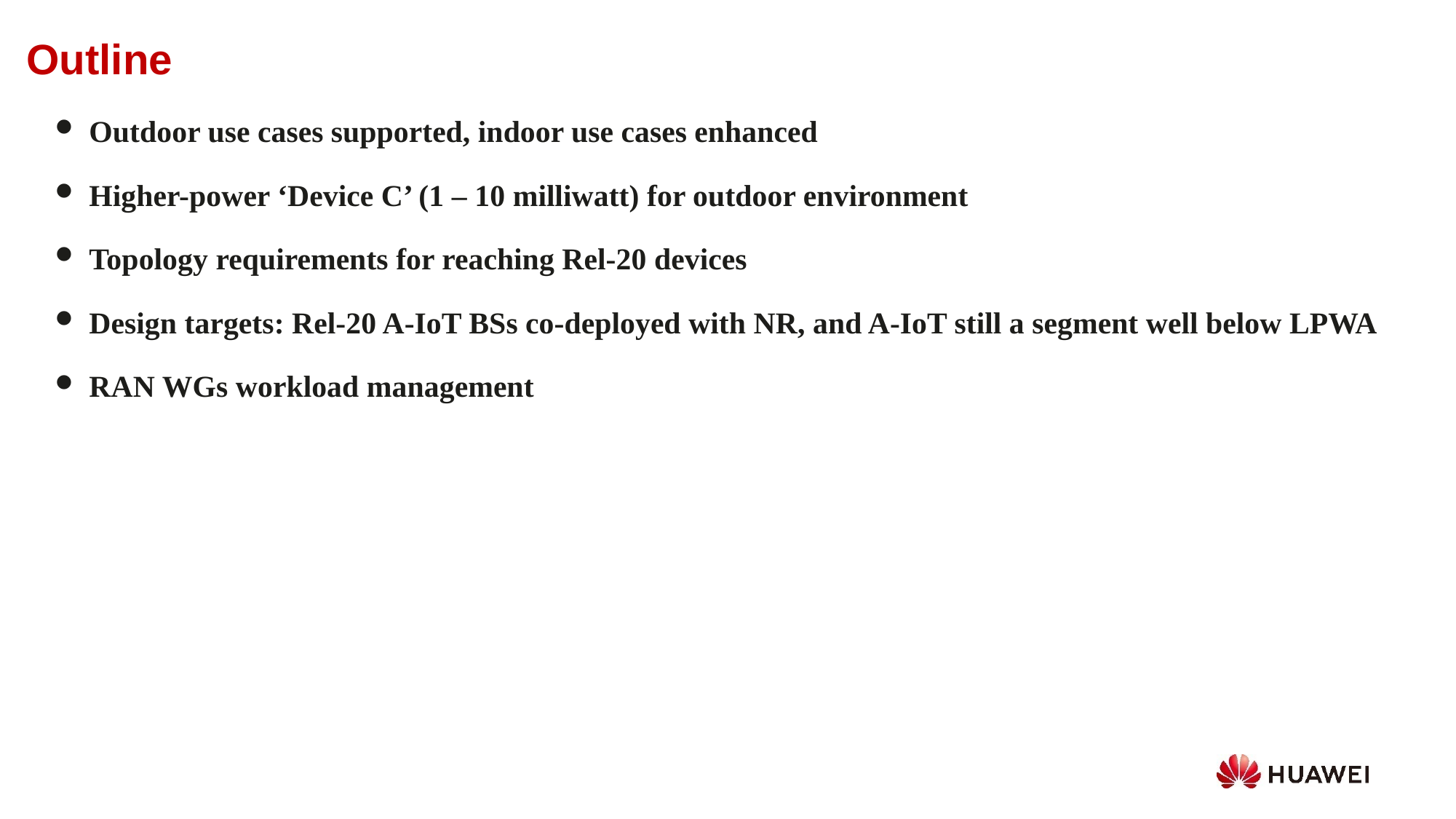

Outline
Outdoor use cases supported, indoor use cases enhanced
Higher-power ‘Device C’ (1 – 10 milliwatt) for outdoor environment
Topology requirements for reaching Rel-20 devices
Design targets: Rel-20 A-IoT BSs co-deployed with NR, and A-IoT still a segment well below LPWA
RAN WGs workload management